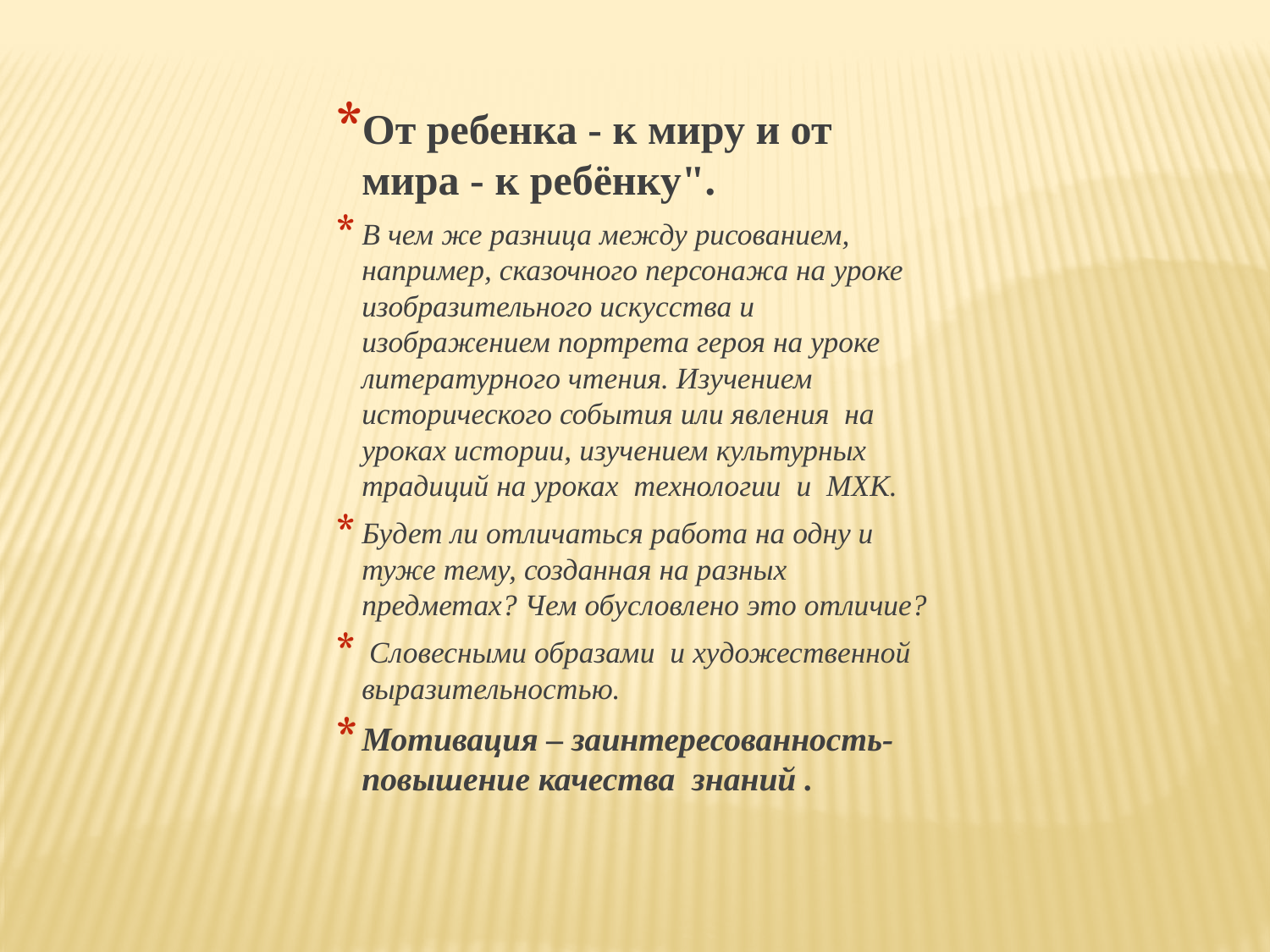

От ребенка - к миру и от мира - к ребёнку".
В чем же разница между рисованием, например, сказочного персонажа на уроке изобразительного искусства и изображением портрета героя на уроке литературного чтения. Изучением  исторического события или явления  на уроках истории, изучением культурных традиций на уроках  технологии  и  МХК.
Будет ли отличаться работа на одну и туже тему, созданная на разных предметах? Чем обусловлено это отличие?
 Словесными образами  и художественной выразительностью.
Мотивация – заинтересованность- повышение качества  знаний .